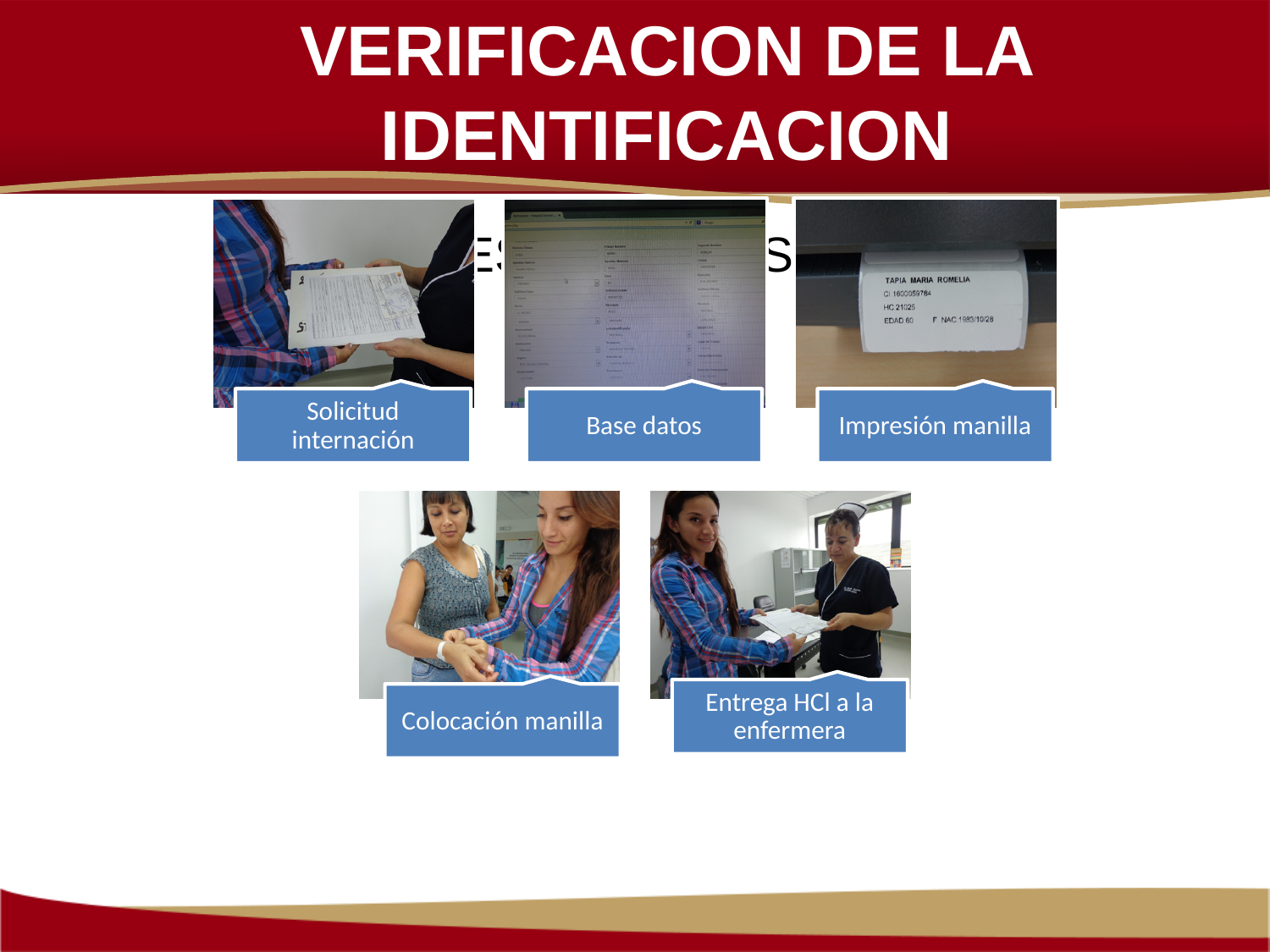

VERIFICACION DE LA IDENTIFICACION
Solicitud internación
Base datos
Impresión manilla
Colocación manilla
Entrega HCl a la enfermera
DEL EGRESO DEL HOSPITAL